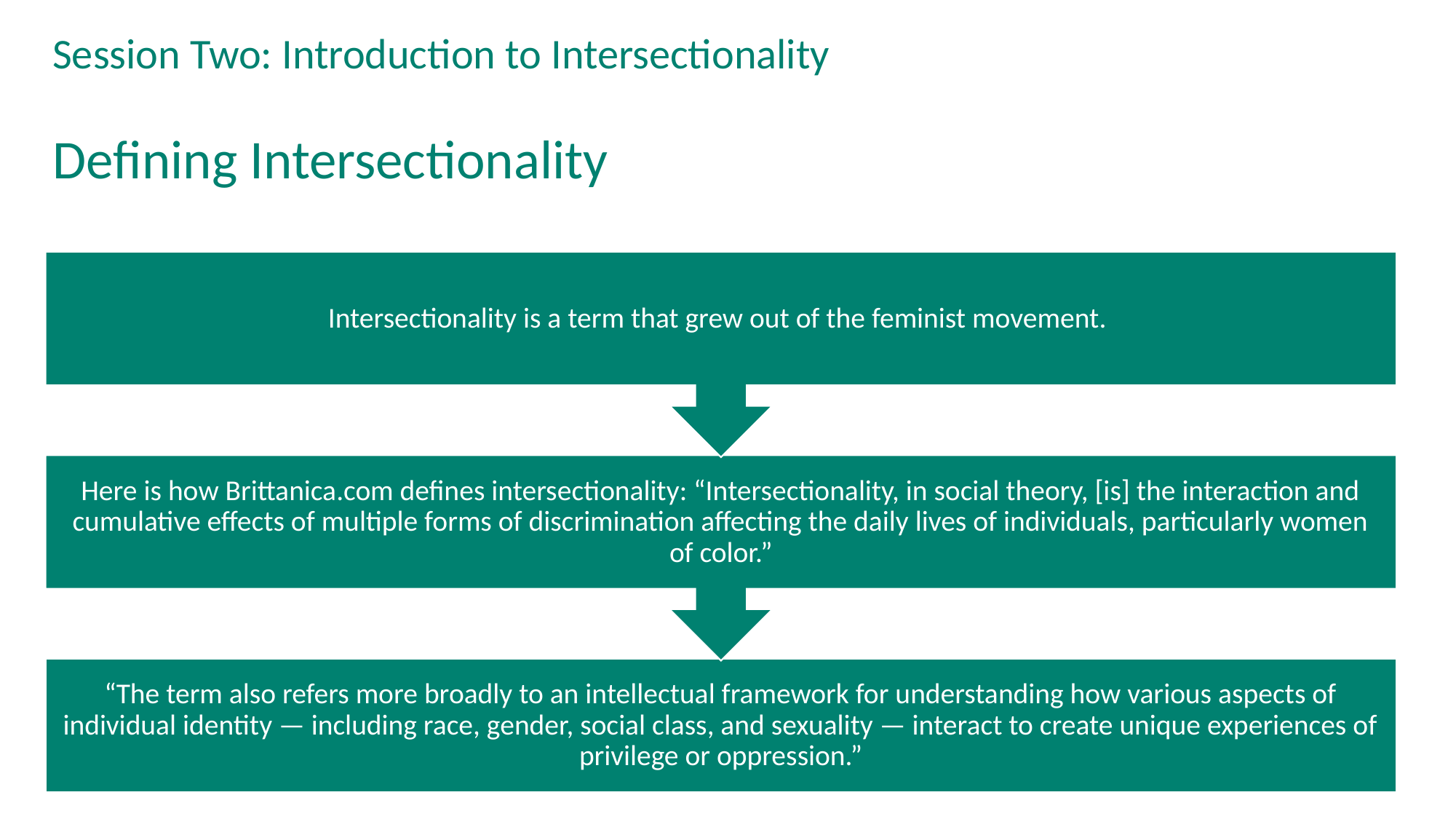

# Session Two: Introduction to Intersectionality
Defining Intersectionality
“The term also refers more broadly to an intellectual framework for understanding how various aspects of individual identity — including race, gender, social class, and sexuality — interact to create unique experiences of privilege or oppression.”
Here is how Brittanica.com defines intersectionality: “Intersectionality, in social theory, [is] the interaction and cumulative effects of multiple forms of discrimination affecting the daily lives of individuals, particularly women of color.”
Intersectionality is a term that grew out of the feminist movement.